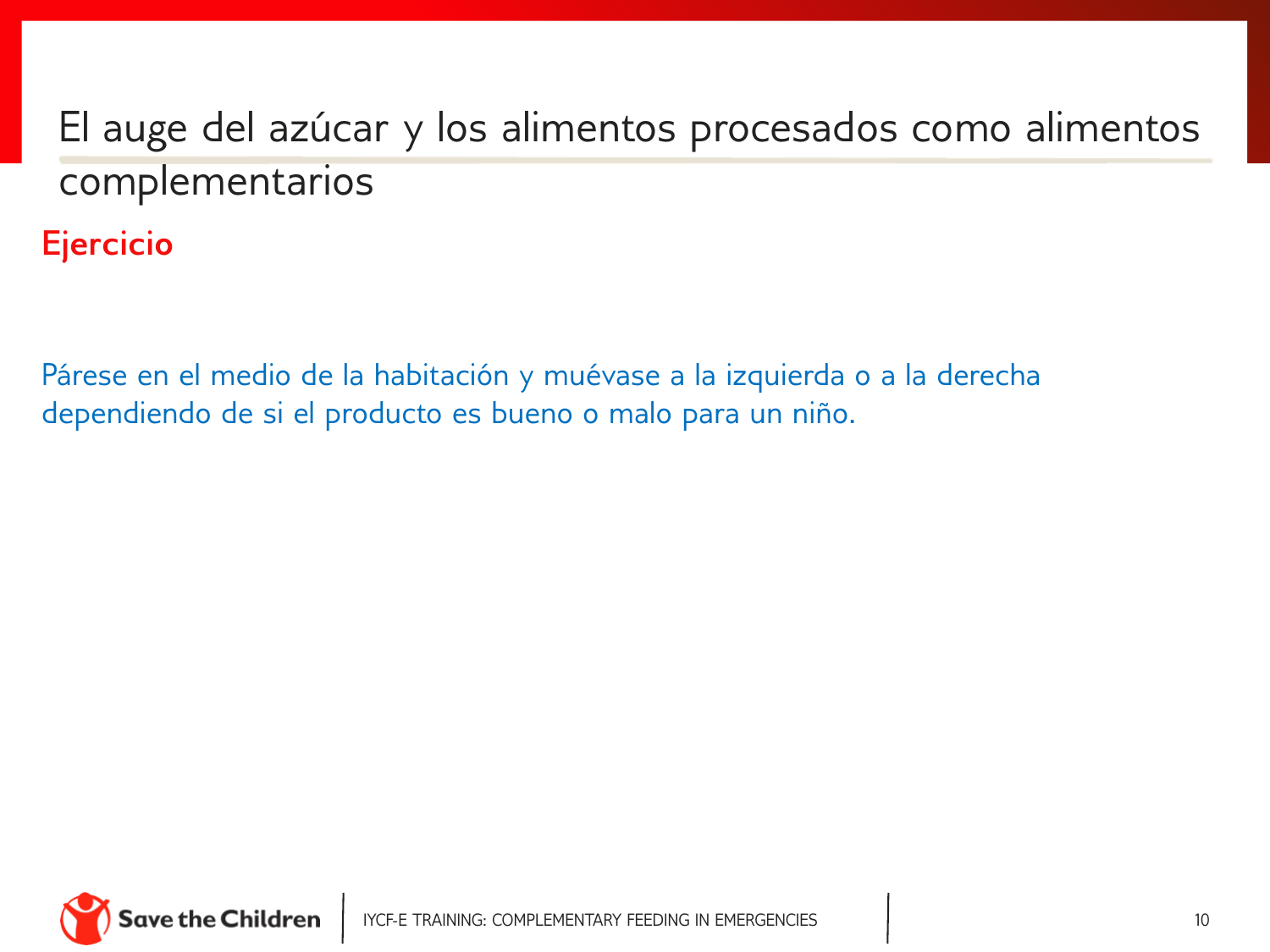

El auge del azúcar y los alimentos procesados como alimentos complementarios
Ejercicio
Párese en el medio de la habitación y muévase a la izquierda o a la derecha dependiendo de si el producto es bueno o malo para un niño.
IYCF-E TRAINING: COMPLEMENTARY FEEDING IN EMERGENCIES
10